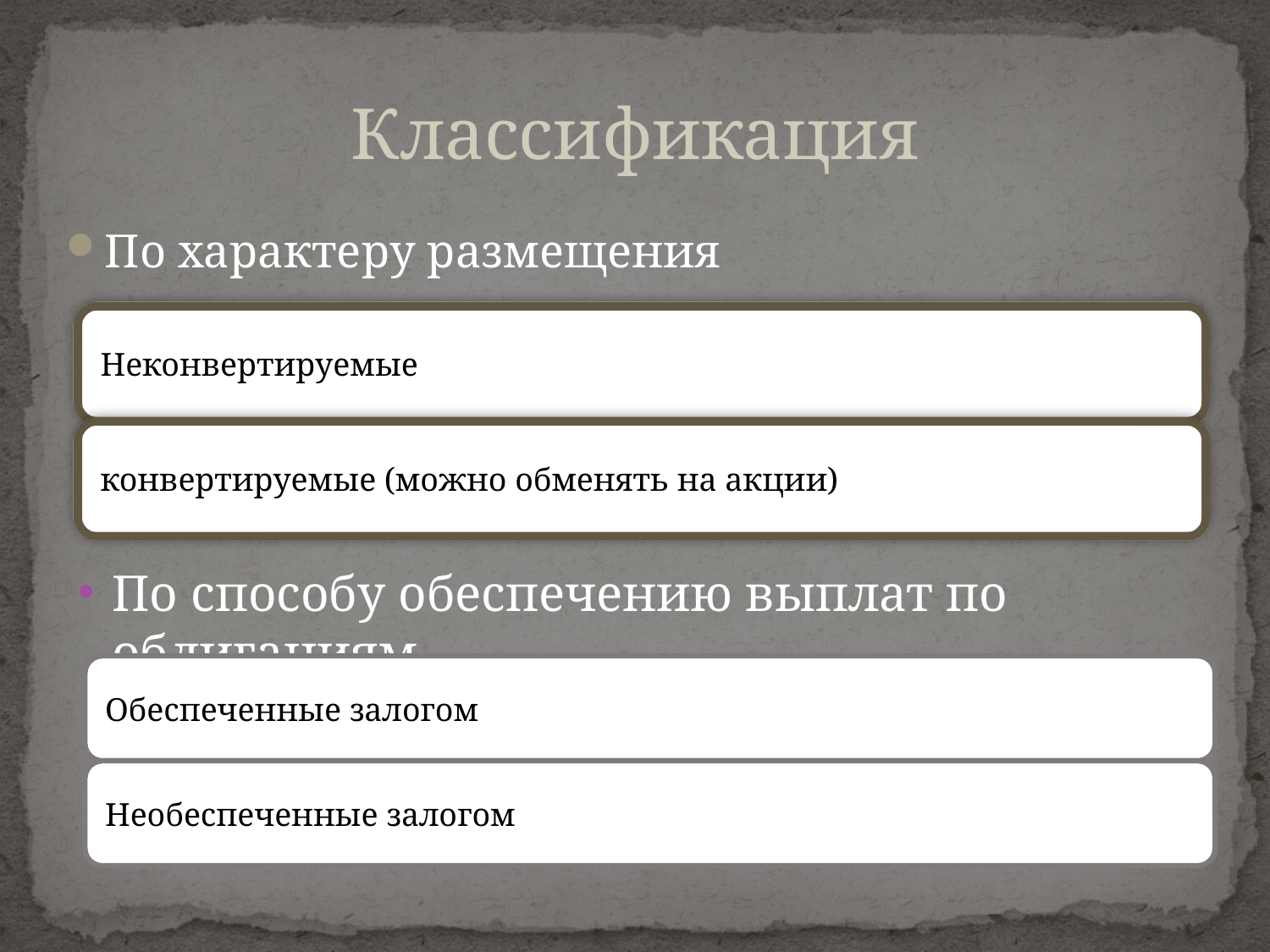

Классификация
По характеру размещения
Неконвертируемые
конвертируемые (можно обменять на акции)
По способу обеспечению выплат по облигациям
Обеспеченные залогом
Необеспеченные залогом